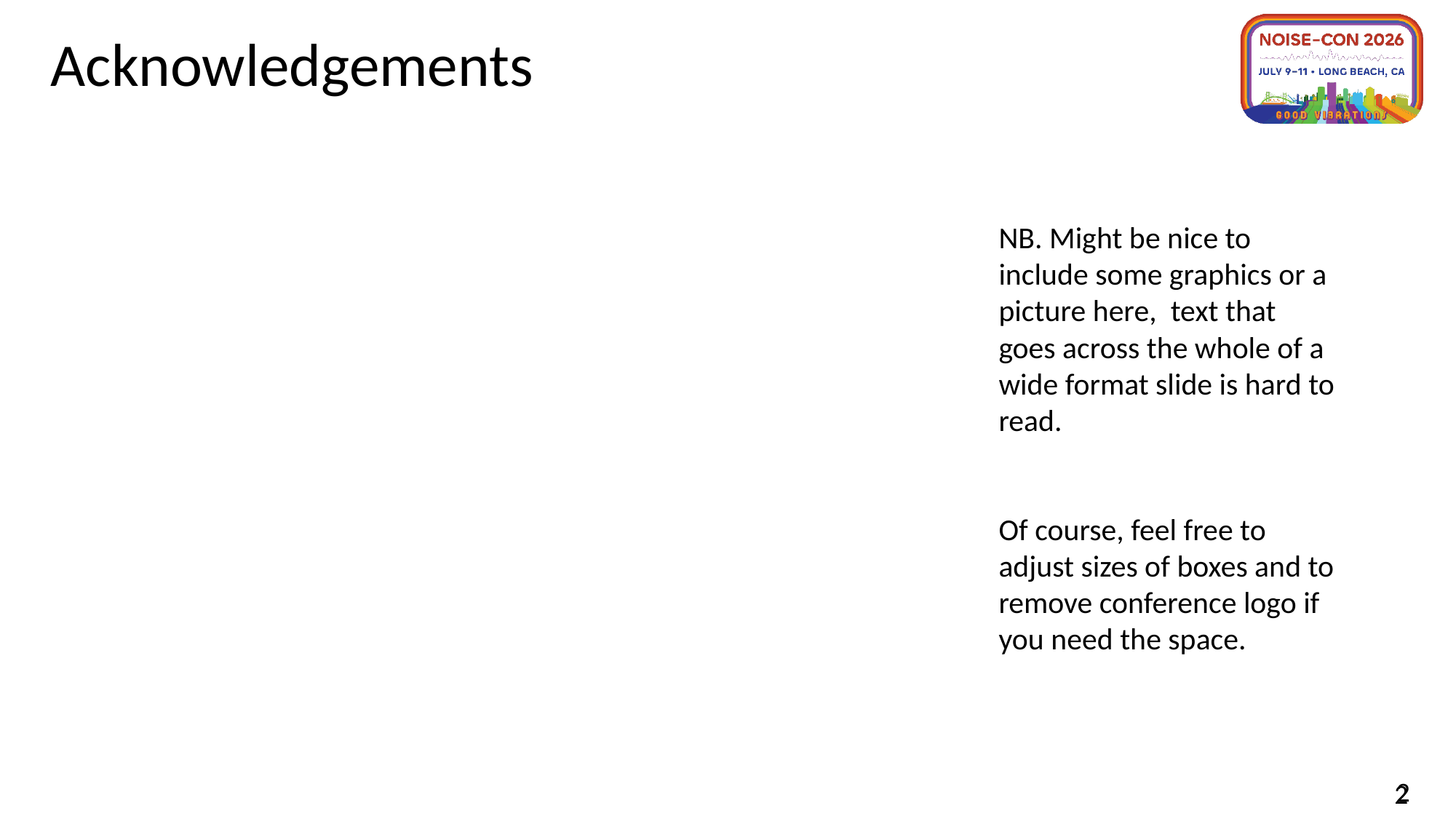

# Acknowledgements

NB. Might be nice to include some graphics or a picture here,  text that goes across the whole of a wide format slide is hard to read.
Of course, feel free to adjust sizes of boxes and to remove conference logo if you need the space.
2